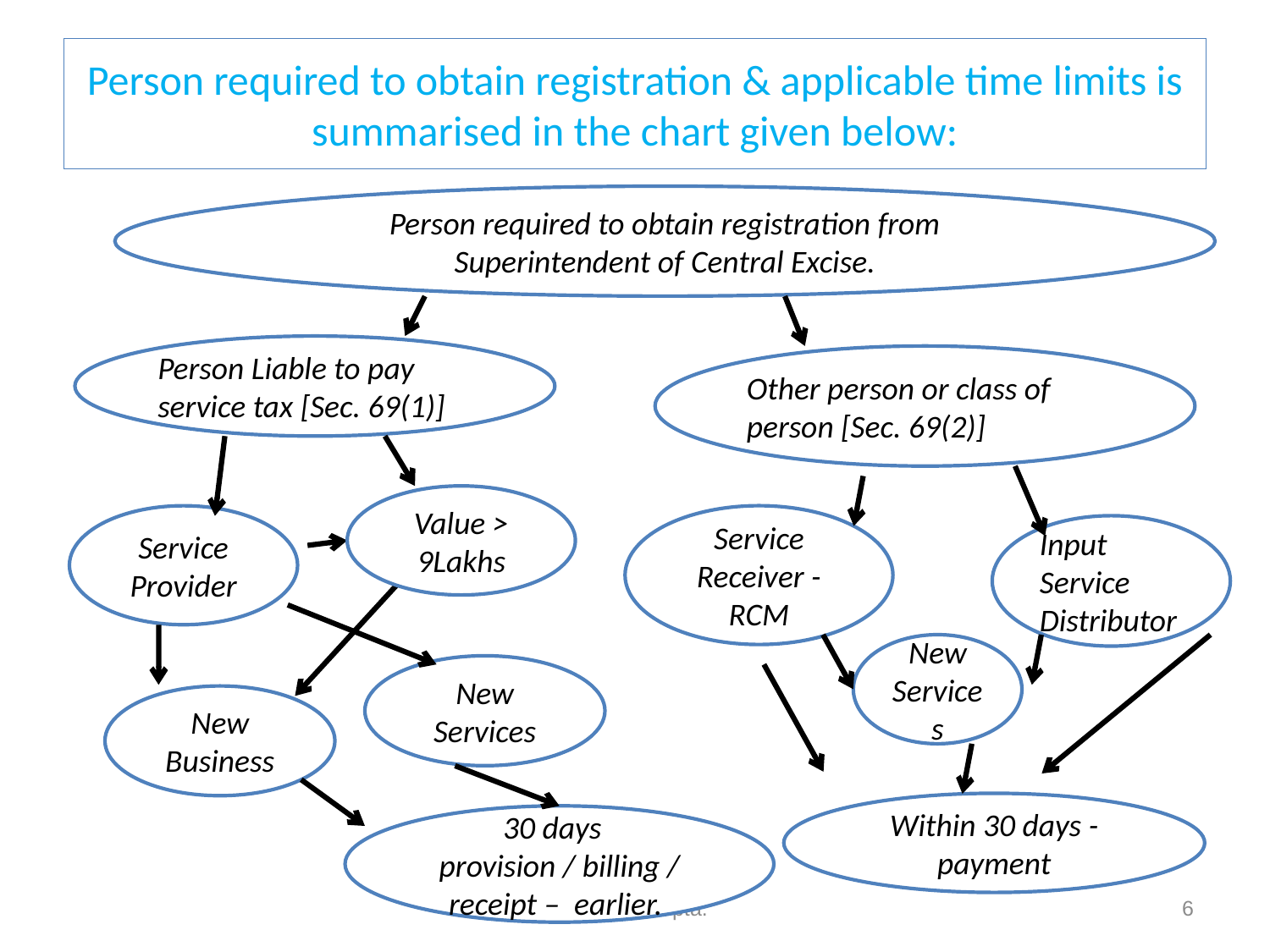

# Person required to obtain registration & applicable time limits is summarised in the chart given below:
Person required to obtain registration from Superintendent of Central Excise.
Person Liable to pay service tax [Sec. 69(1)]
Other person or class of person [Sec. 69(2)]
Value > 9Lakhs
Service Provider
Service Receiver -RCM
Input Service
Distributor
New Services
New Services
New Business
Within 30 days - payment
30 days
provision / billing / receipt –  earlier.
CA Punit Gupta.
6